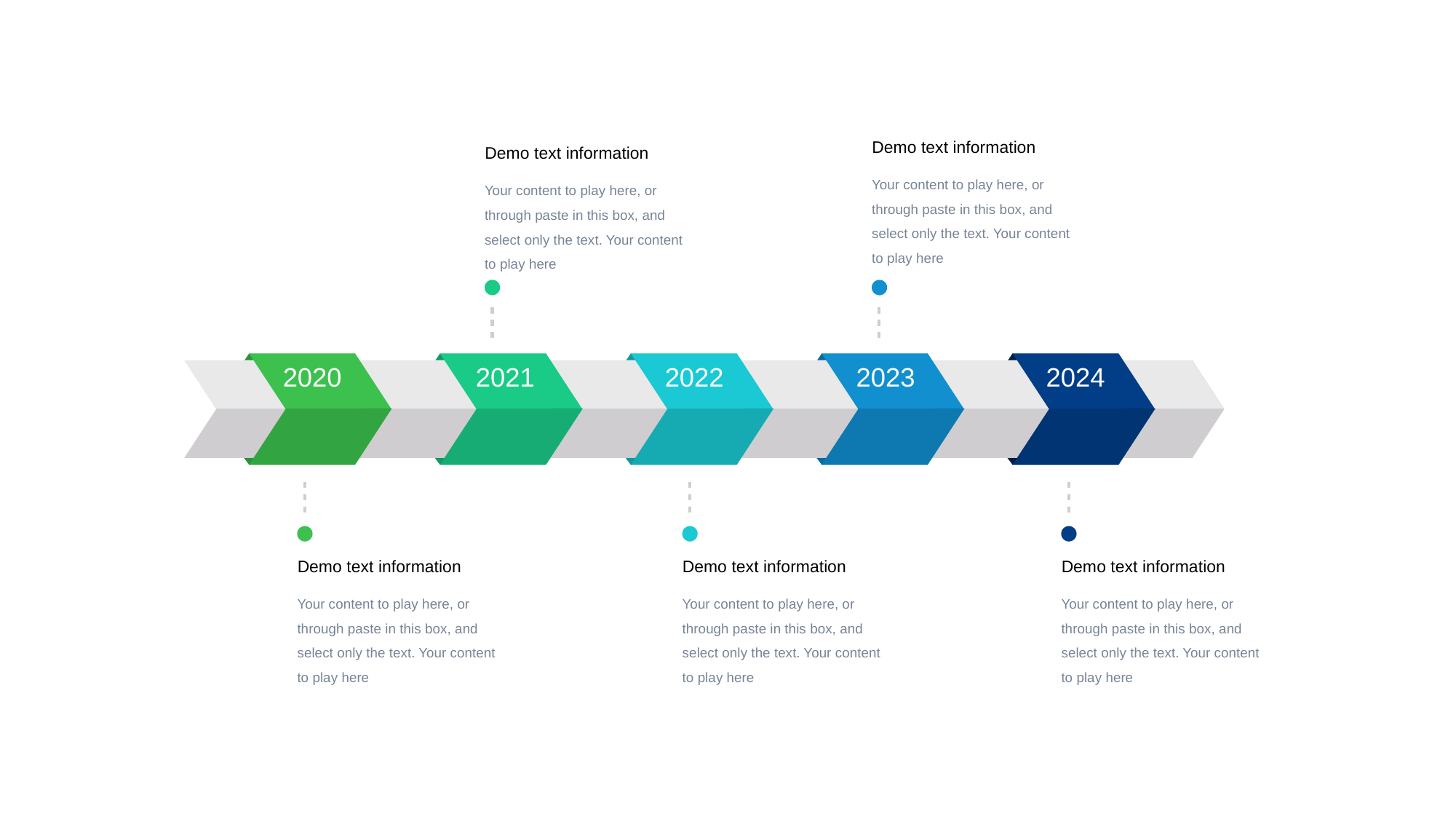

Demo text information
Your content to play here, or through paste in this box, and select only the text. Your content to play here

Demo text information
Your content to play here, or through paste in this box, and select only the text. Your content to play here

2020
2021
2022
2023
2024

Demo text information
Your content to play here, or through paste in this box, and select only the text. Your content to play here

Demo text information
Your content to play here, or through paste in this box, and select only the text. Your content to play here

Demo text information
Your content to play here, or through paste in this box, and select only the text. Your content to play here